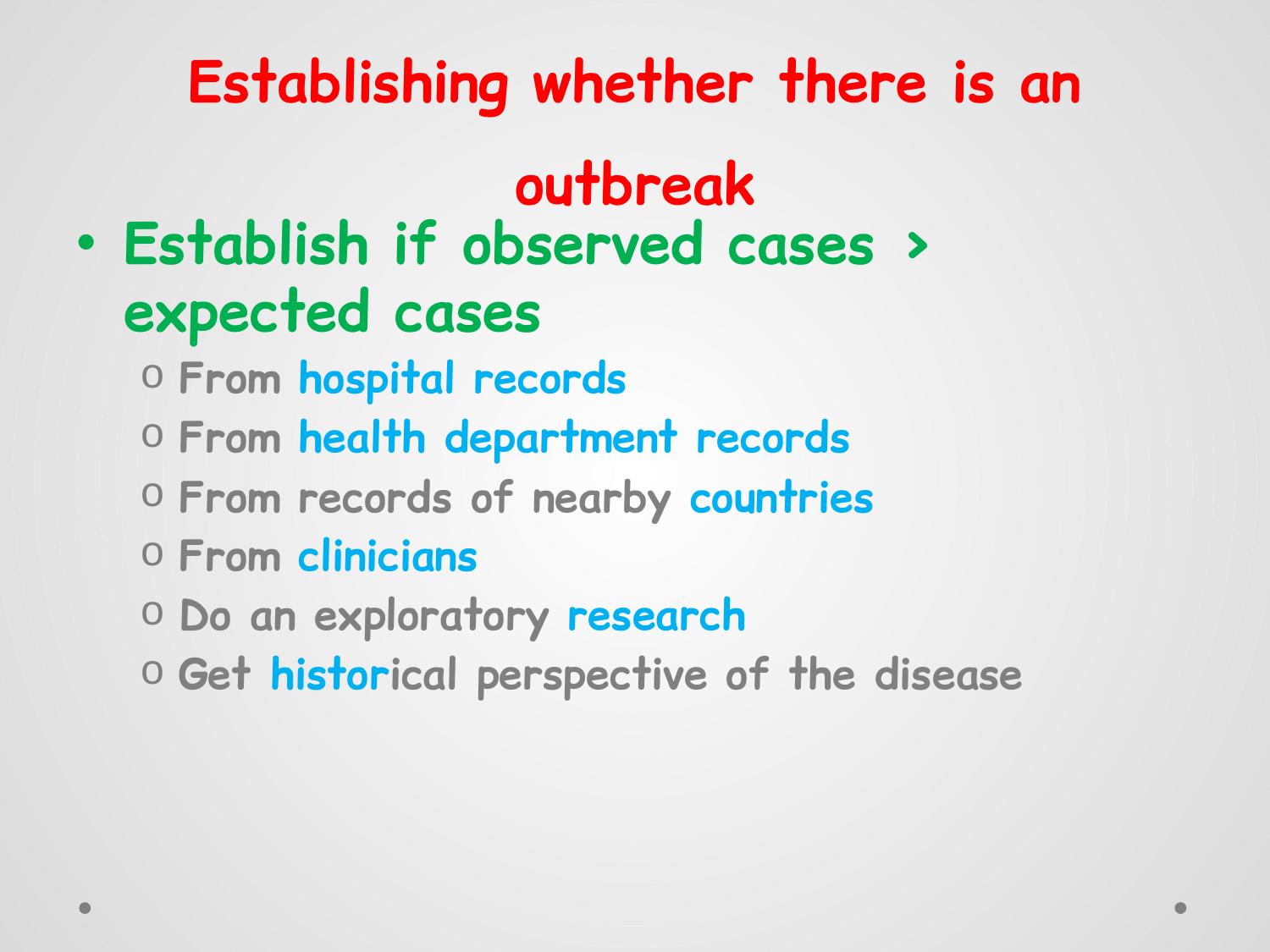

# Establishing whether there is an outbreak
Establish if observed cases > expected cases
From hospital records
From health department records
From records of nearby countries
From clinicians
Do an exploratory research
Get historical perspective of the disease